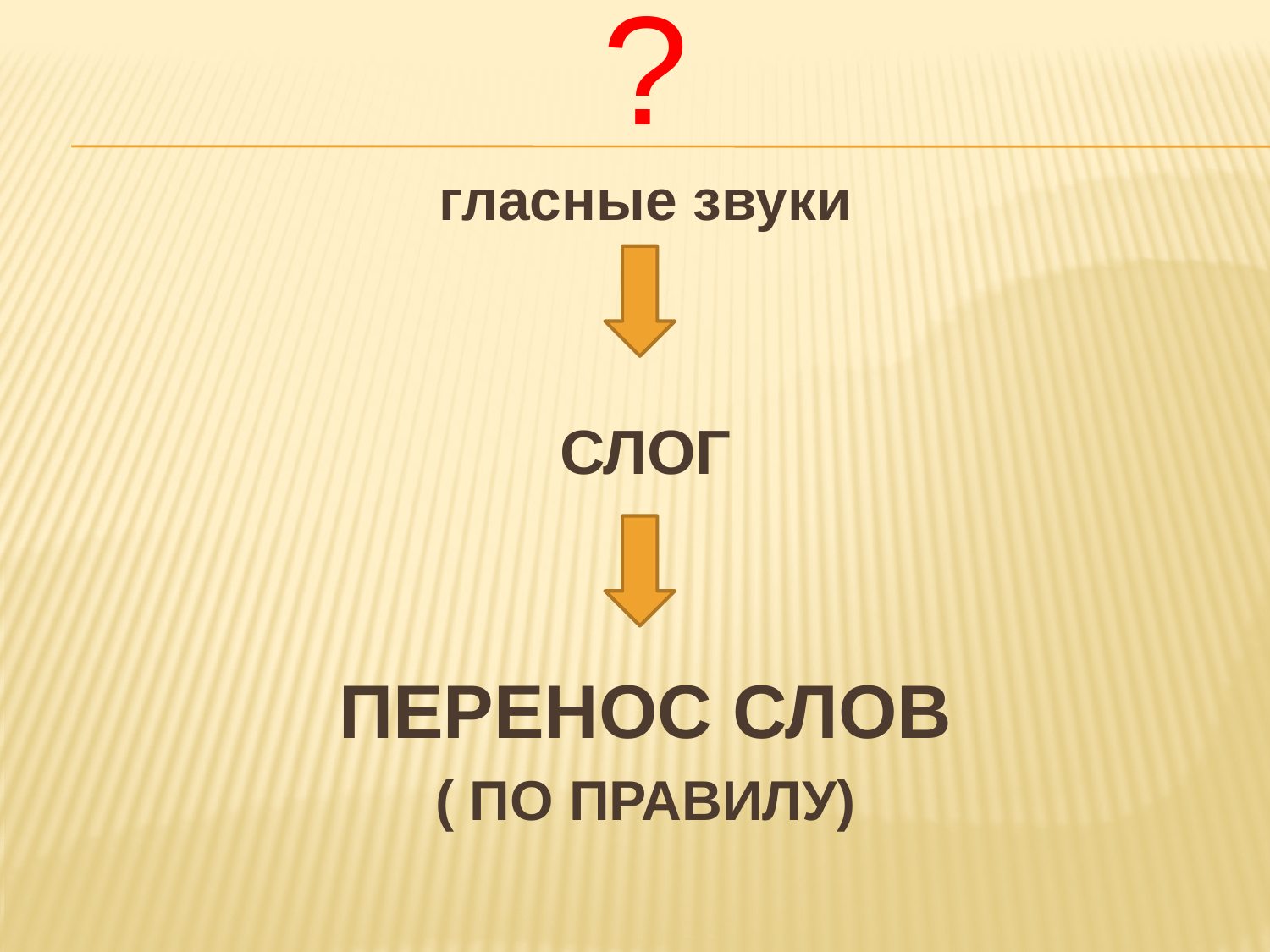

# ?
гласные звуки

СЛОГ

ПЕРЕНОС СЛОВ
( ПО ПРАВИЛУ)